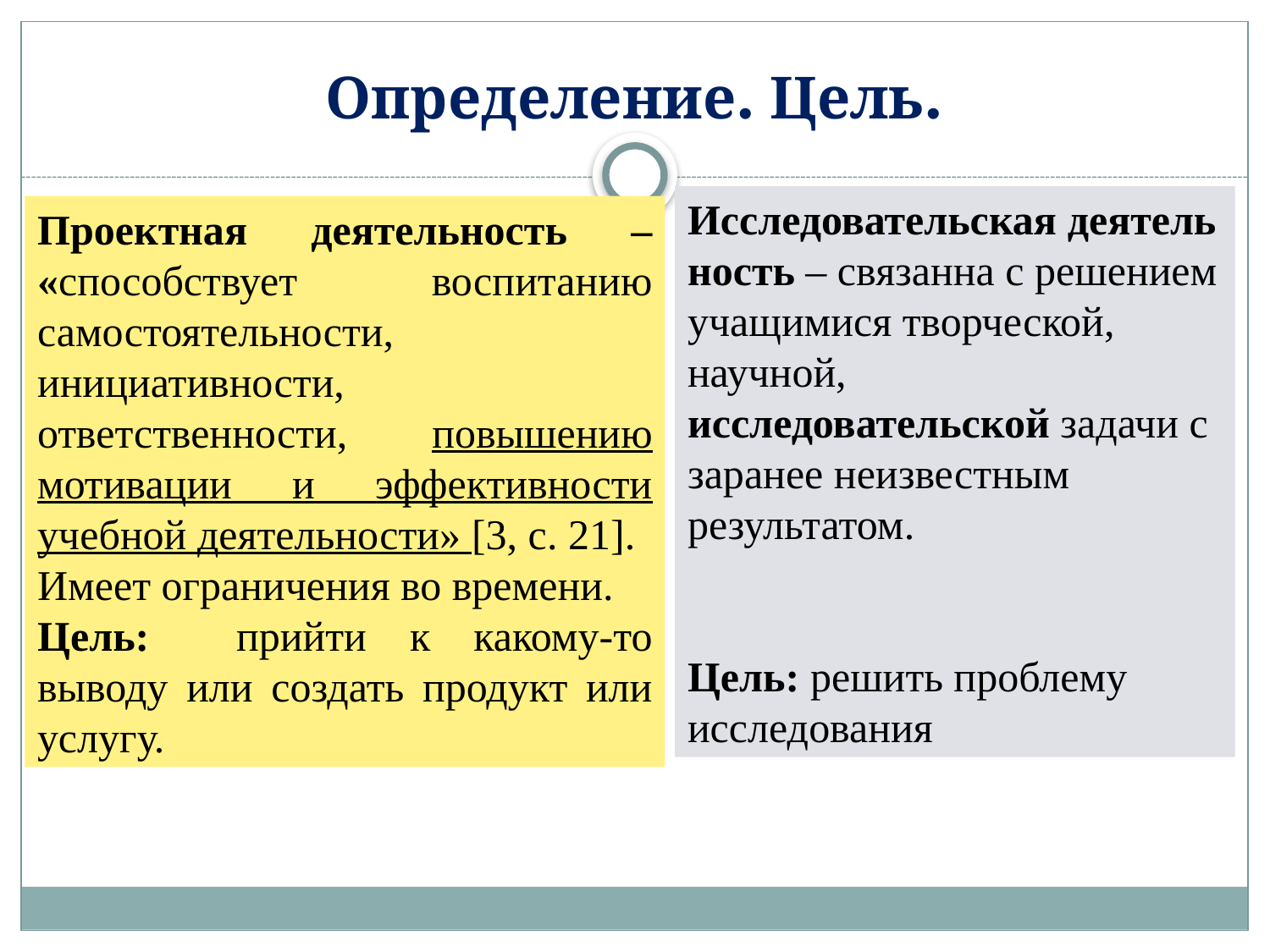

# Определение. Цель.
Исследовательская деятельность – связанна с решением учащимися творческой,  научной, исследовательской задачи с заранее неизвестным результатом.

Цель: решить проблему исследования
Проектная деятельность – «способствует воспитанию самостоятельности, инициативности,
ответственности, повышению мотивации и эффективности учебной деятельности» [3, с. 21].
Имеет ограничения во времени.
Цель:  прийти к какому-то выводу или создать продукт или услугу.